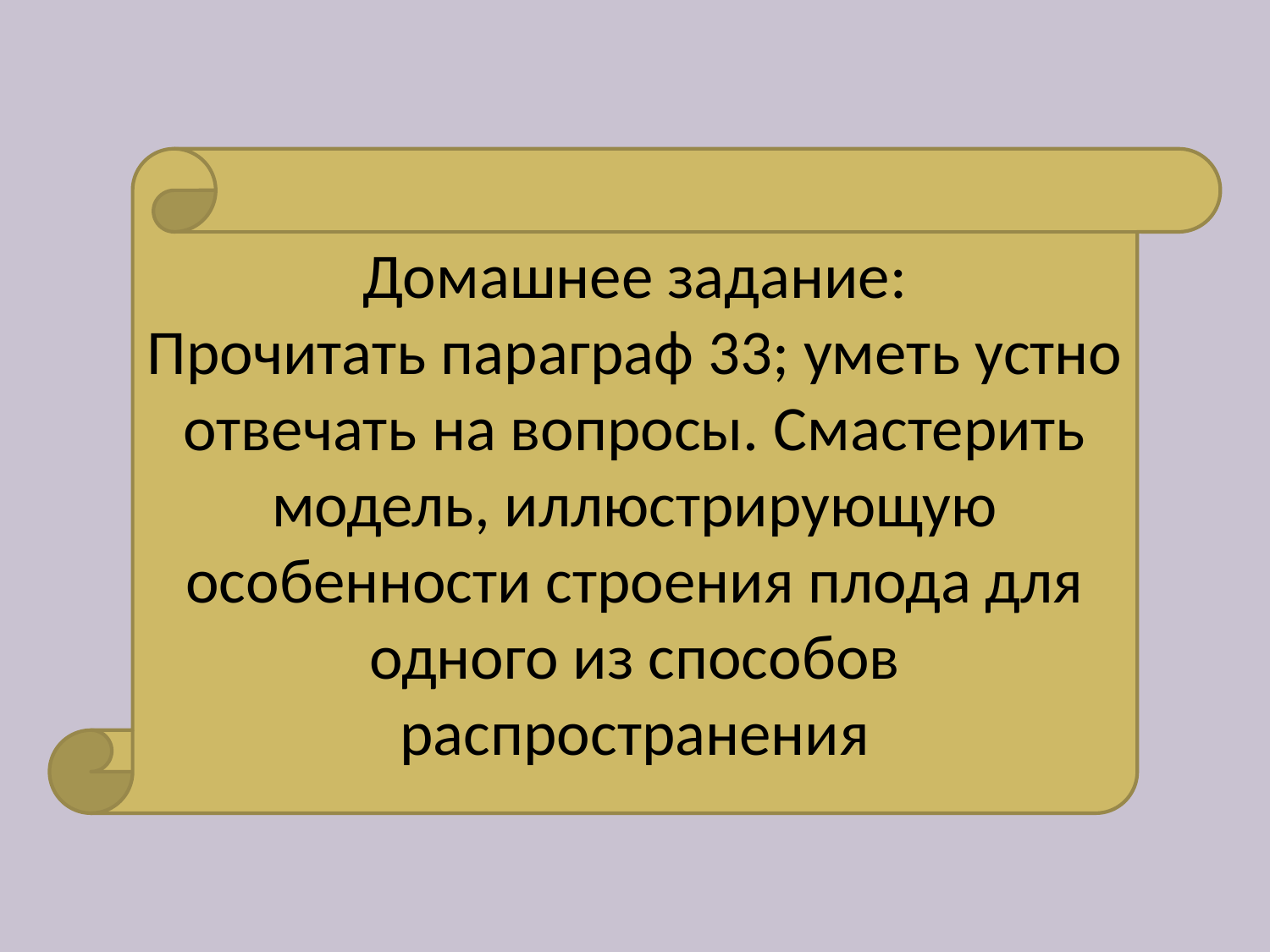

Домашнее задание:
Прочитать параграф 33; уметь устно отвечать на вопросы. Смастерить модель, иллюстрирующую особенности строения плода для одного из способов распространения